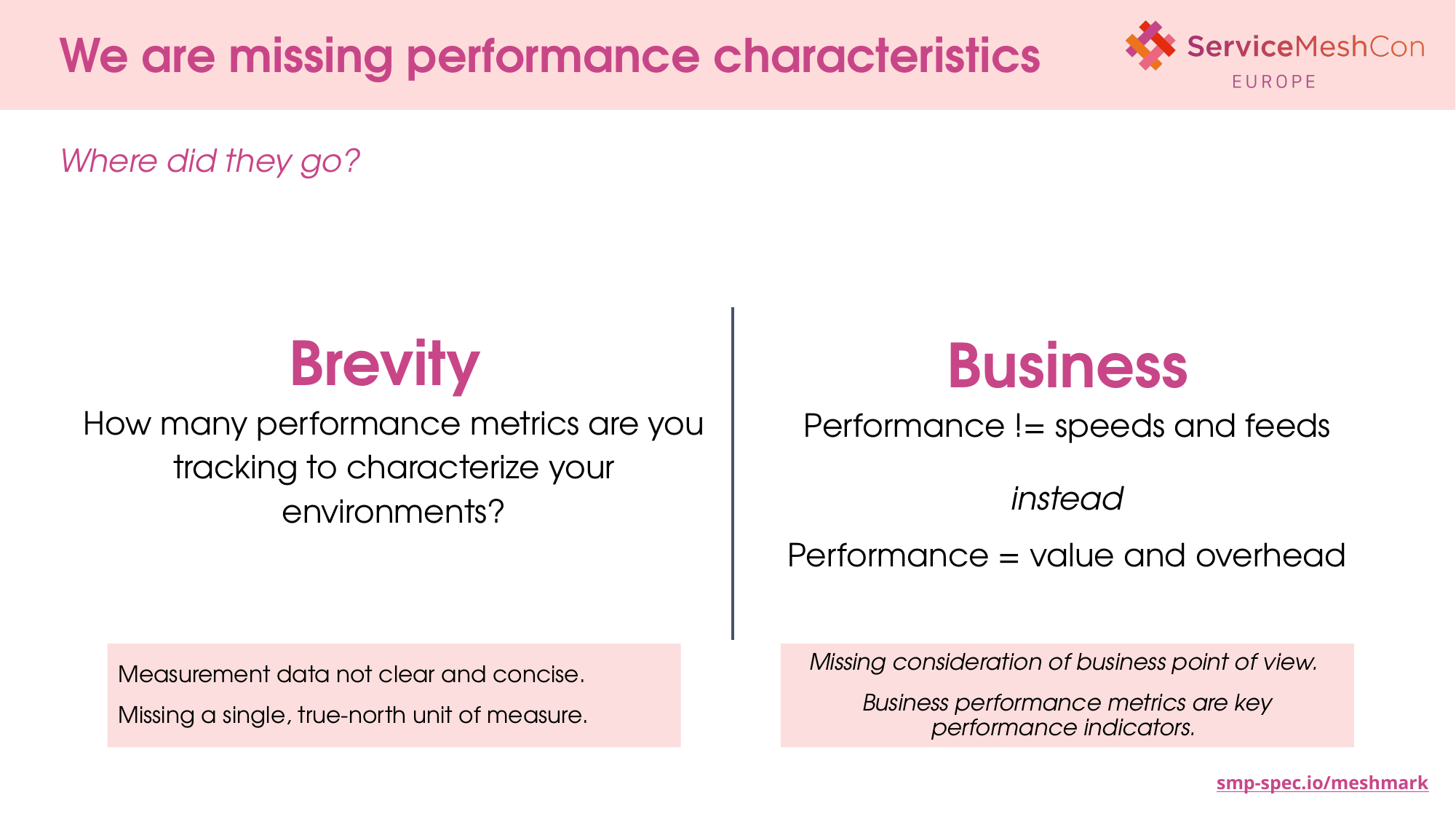

We are missing performance characteristics

Where did they go?
Brevity
How many performance metrics are you tracking to characterize your environments?
Business
Performance != speeds and feeds
instead
Performance = value and overhead
Measurement data not clear and concise.
Missing a single, true-north unit of measure.
Missing consideration of business point of view.
Business performance metrics are key performance indicators.